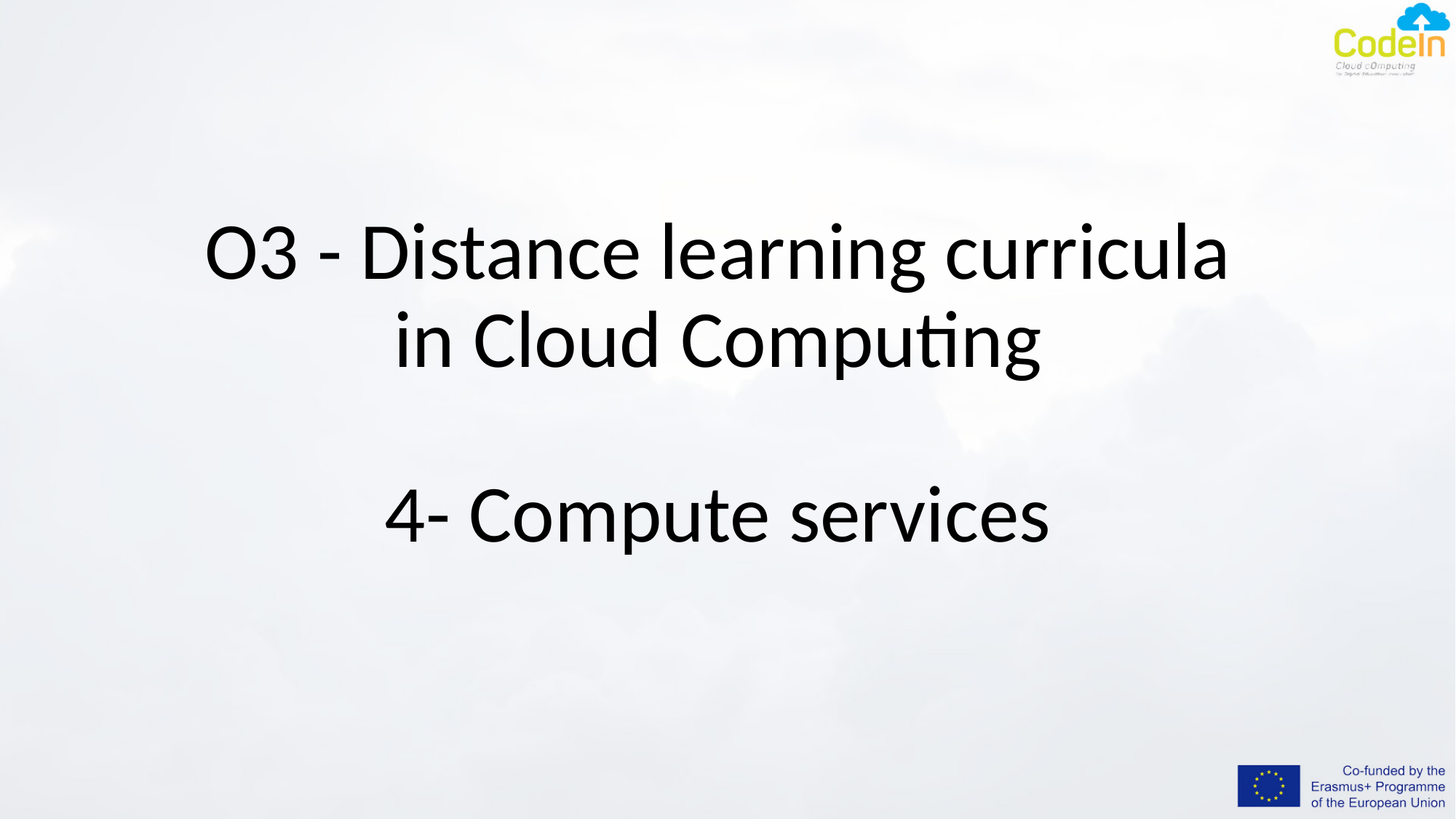

# O3 - Distance learning curricula in Cloud Computing 4- Compute services